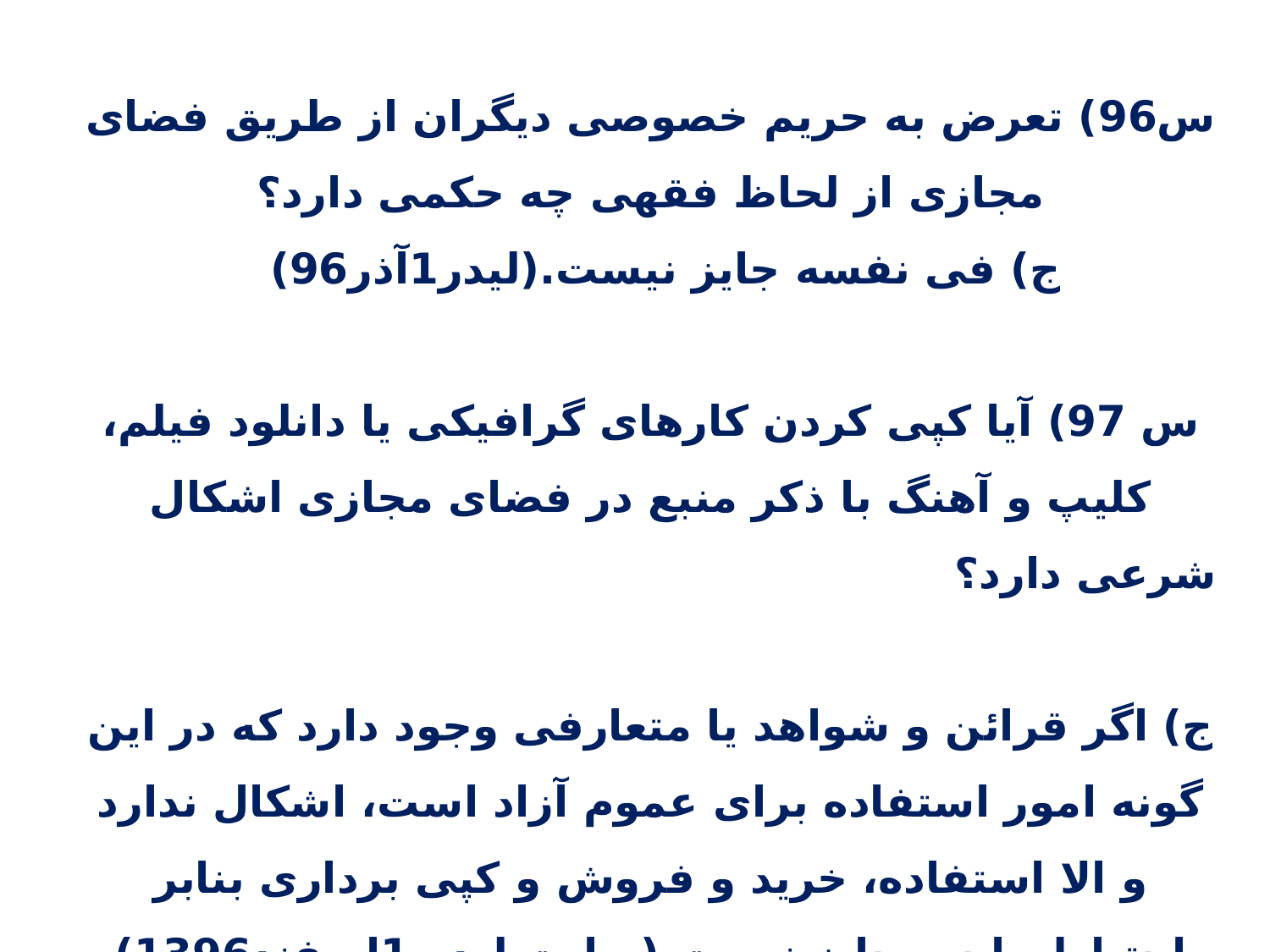

س96) تعرض به حریم خصوصی دیگران از طریق فضای مجازی از لحاظ فقهی چه حکمی دارد؟
ج) فی نفسه جایز نیست.(لیدر1آذر96)

س 97) آیا کپی کردن کارهای گرافیکی یا دانلود فیلم، کلیپ و آهنگ با ذکر منبع در فضای مجازی اشکال شرعی دارد؟                                                                                                                                          ج) اگر قرائن و شواهد یا متعارفی وجود دارد که در این گونه امور استفاده برای عموم آزاد است، اشکال ندارد و الا استفاده، خرید و فروش و کپی برداری بنابر احتیاط واجب جایز نیست.(سایت لیدر،1اسفند1396)